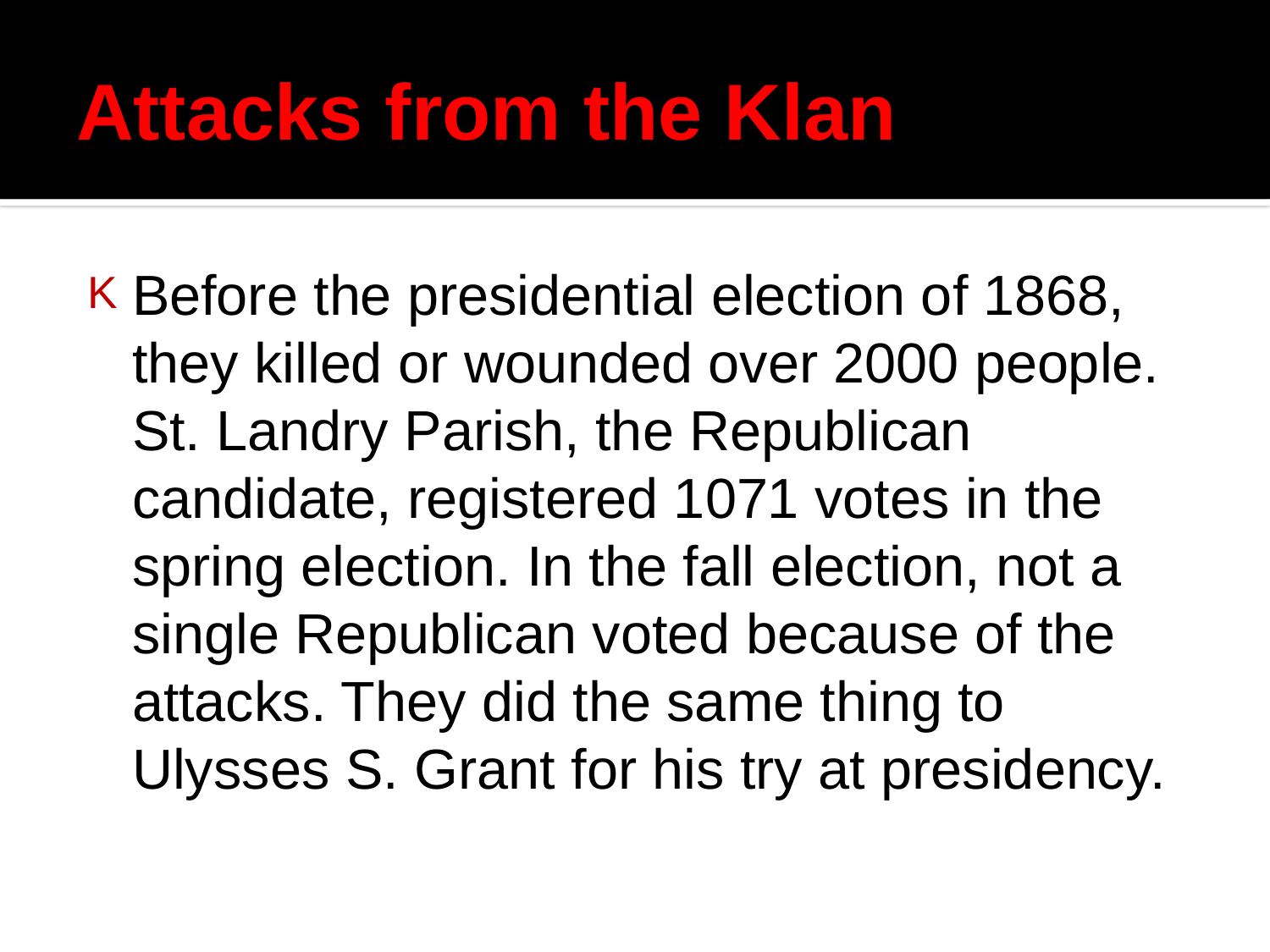

# Attacks from the Klan
Before the presidential election of 1868, they killed or wounded over 2000 people. St. Landry Parish, the Republican candidate, registered 1071 votes in the spring election. In the fall election, not a single Republican voted because of the attacks. They did the same thing to Ulysses S. Grant for his try at presidency.